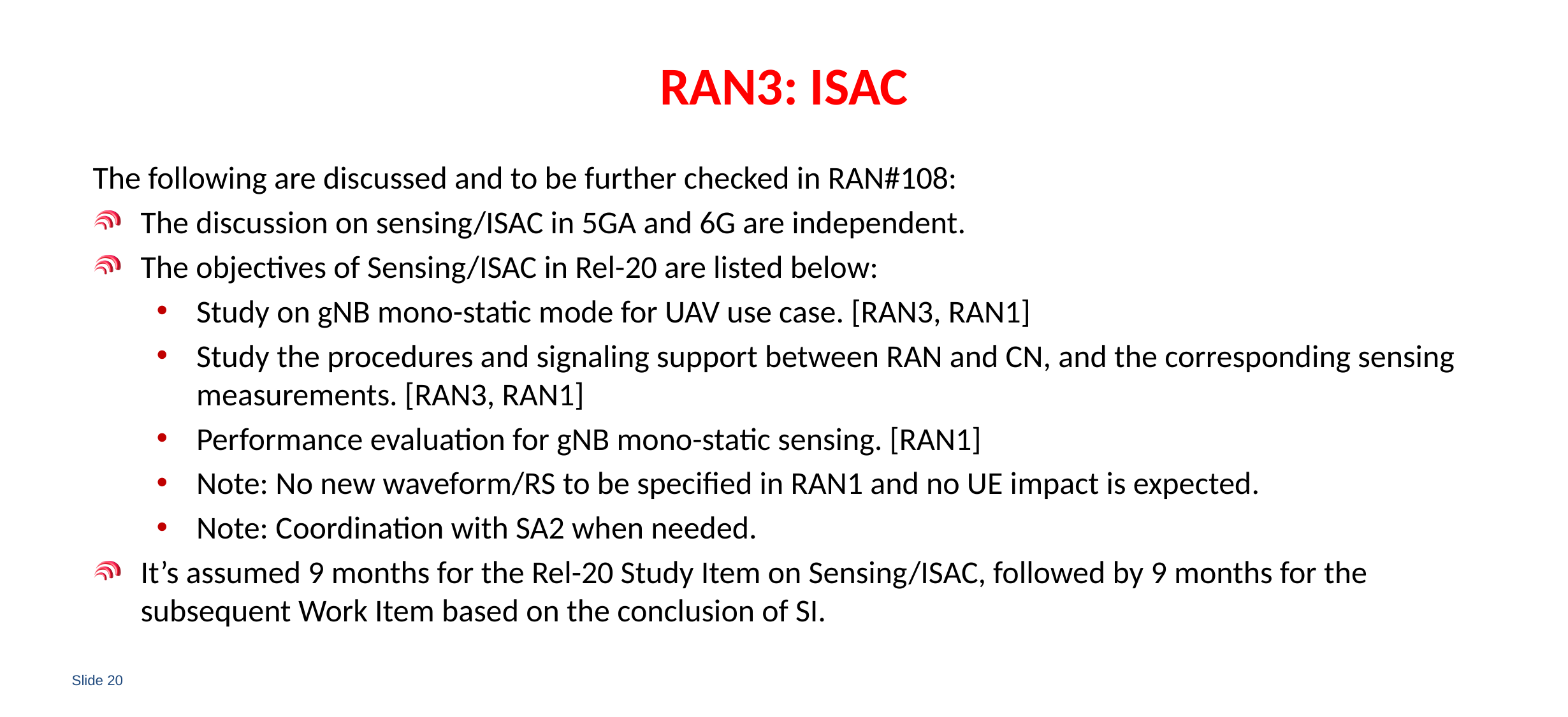

# RAN3: ISAC
The following are discussed and to be further checked in RAN#108:
The discussion on sensing/ISAC in 5GA and 6G are independent.
The objectives of Sensing/ISAC in Rel-20 are listed below:
Study on gNB mono-static mode for UAV use case. [RAN3, RAN1]
Study the procedures and signaling support between RAN and CN, and the corresponding sensing measurements. [RAN3, RAN1]
Performance evaluation for gNB mono-static sensing. [RAN1]
Note: No new waveform/RS to be specified in RAN1 and no UE impact is expected.
Note: Coordination with SA2 when needed.
It’s assumed 9 months for the Rel-20 Study Item on Sensing/ISAC, followed by 9 months for the subsequent Work Item based on the conclusion of SI.